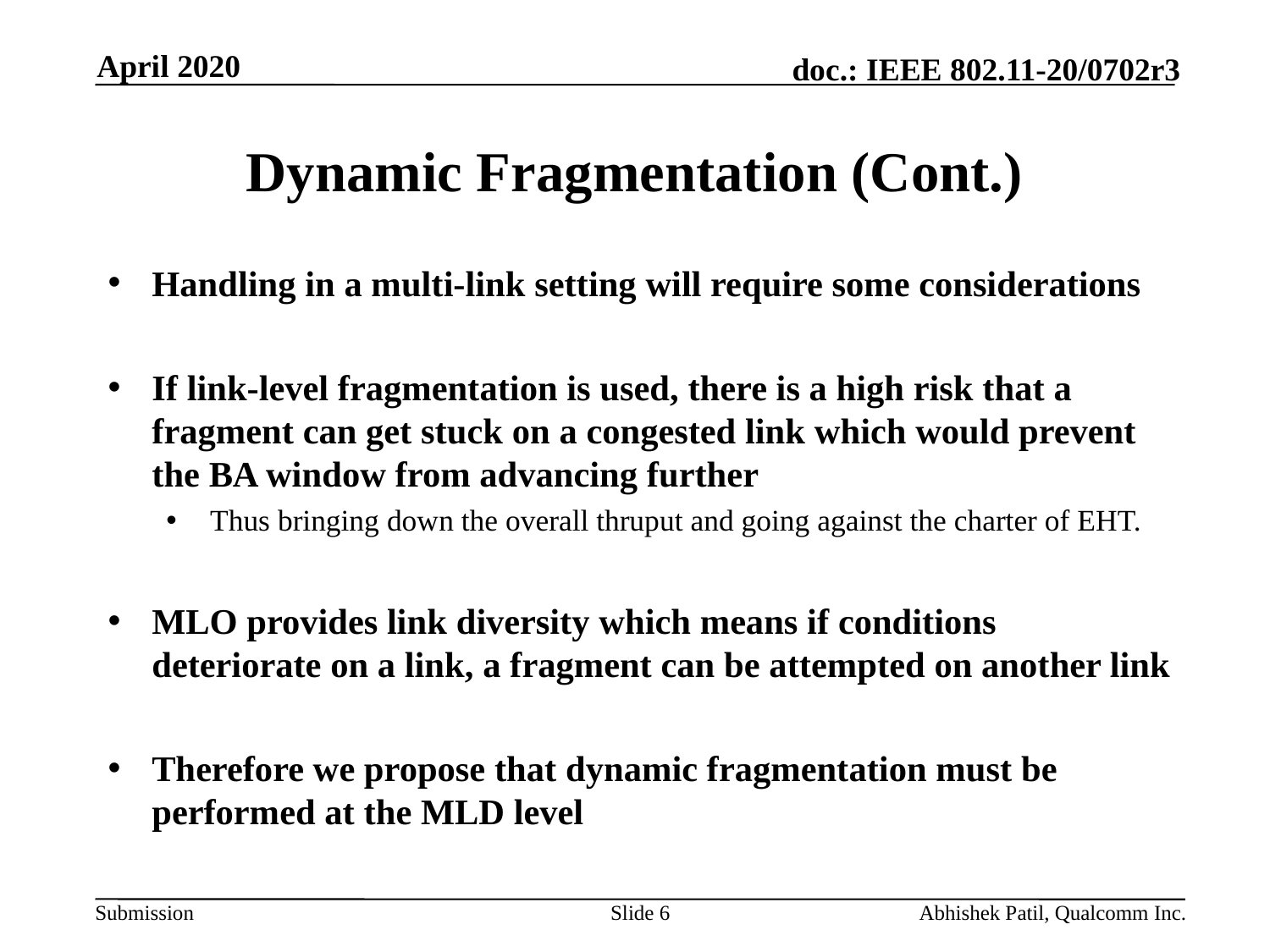

April 2020
# Dynamic Fragmentation (Cont.)
Handling in a multi-link setting will require some considerations

If link-level fragmentation is used, there is a high risk that a fragment can get stuck on a congested link which would prevent the BA window from advancing further
Thus bringing down the overall thruput and going against the charter of EHT.

MLO provides link diversity which means if conditions deteriorate on a link, a fragment can be attempted on another link

Therefore we propose that dynamic fragmentation must be performed at the MLD level
Slide 6
Abhishek Patil, Qualcomm Inc.